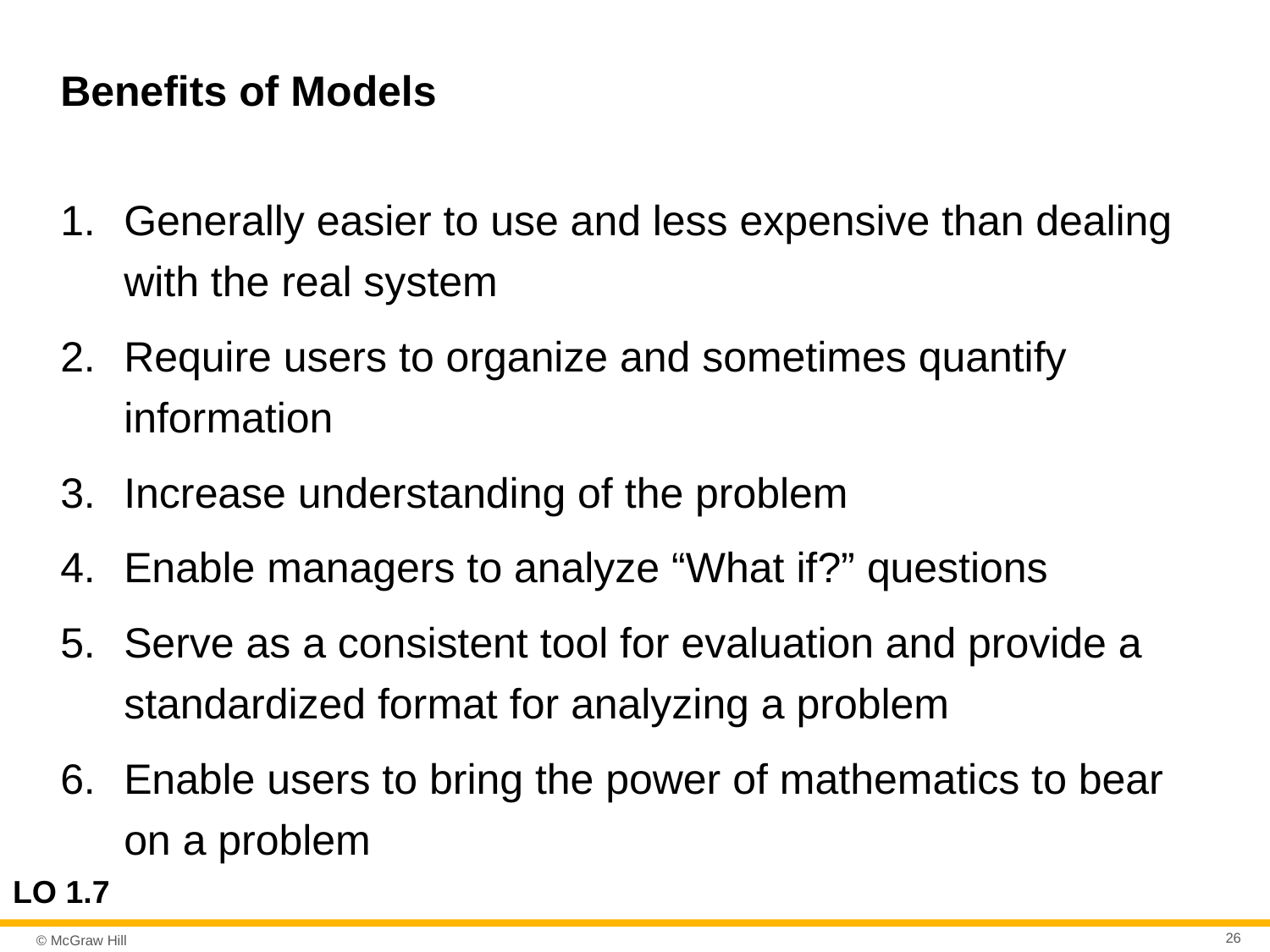

# Benefits of Models
Generally easier to use and less expensive than dealing with the real system
Require users to organize and sometimes quantify information
Increase understanding of the problem
Enable managers to analyze “What if?” questions
Serve as a consistent tool for evaluation and provide a standardized format for analyzing a problem
Enable users to bring the power of mathematics to bear on a problem
LO 1.7